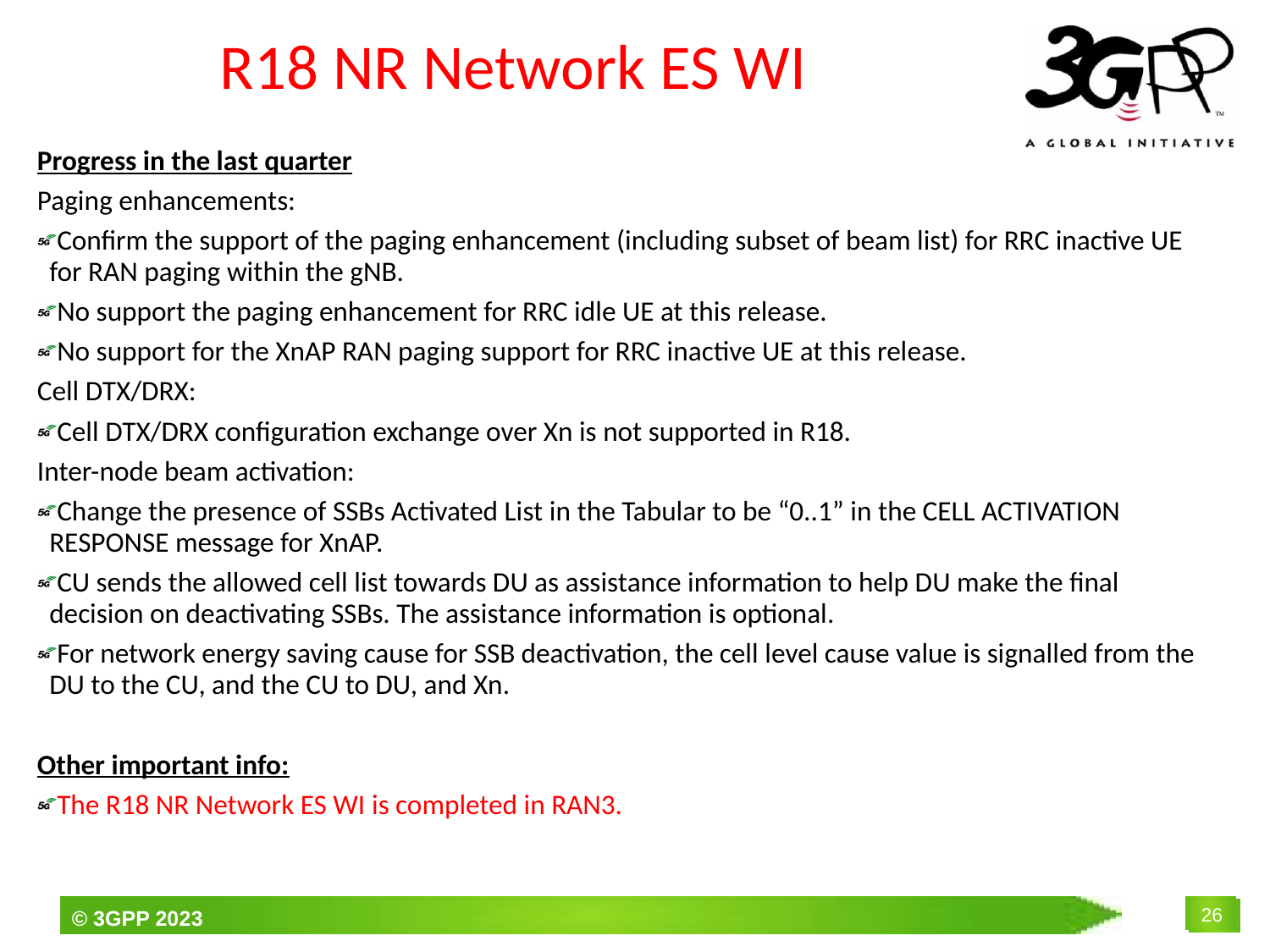

# R18 NR Network ES WI
Progress in the last quarter
Paging enhancements:
Confirm the support of the paging enhancement (including subset of beam list) for RRC inactive UE for RAN paging within the gNB.
No support the paging enhancement for RRC idle UE at this release.
No support for the XnAP RAN paging support for RRC inactive UE at this release.
Cell DTX/DRX:
Cell DTX/DRX configuration exchange over Xn is not supported in R18.
Inter-node beam activation:
Change the presence of SSBs Activated List in the Tabular to be “0..1” in the CELL ACTIVATION RESPONSE message for XnAP.
CU sends the allowed cell list towards DU as assistance information to help DU make the final decision on deactivating SSBs. The assistance information is optional.
For network energy saving cause for SSB deactivation, the cell level cause value is signalled from the DU to the CU, and the CU to DU, and Xn.

Other important info:
The R18 NR Network ES WI is completed in RAN3.
26